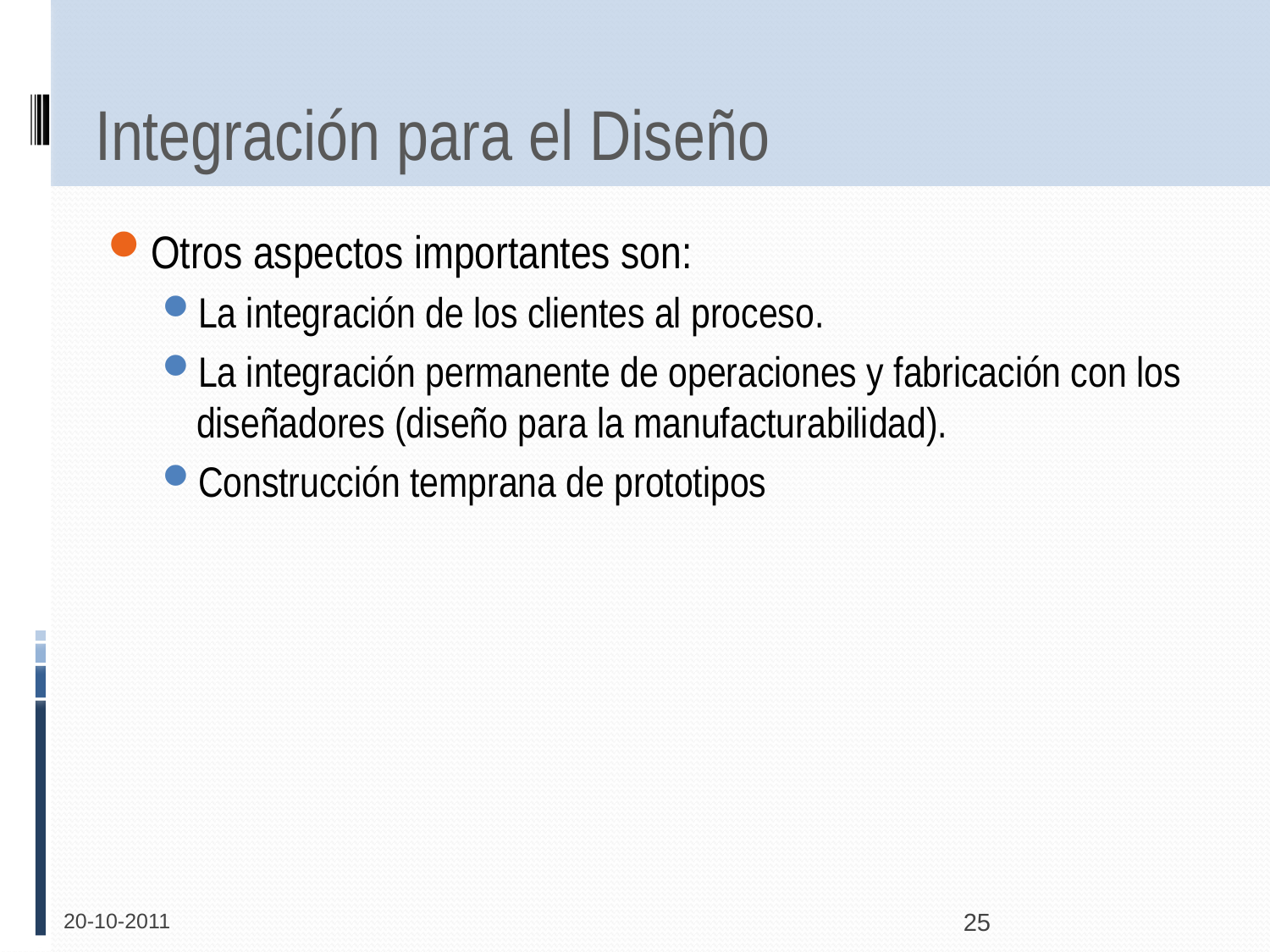

# Integración para el Diseño
Otros aspectos importantes son:
La integración de los clientes al proceso.
La integración permanente de operaciones y fabricación con los diseñadores (diseño para la manufacturabilidad).
Construcción temprana de prototipos
20-10-2011
25